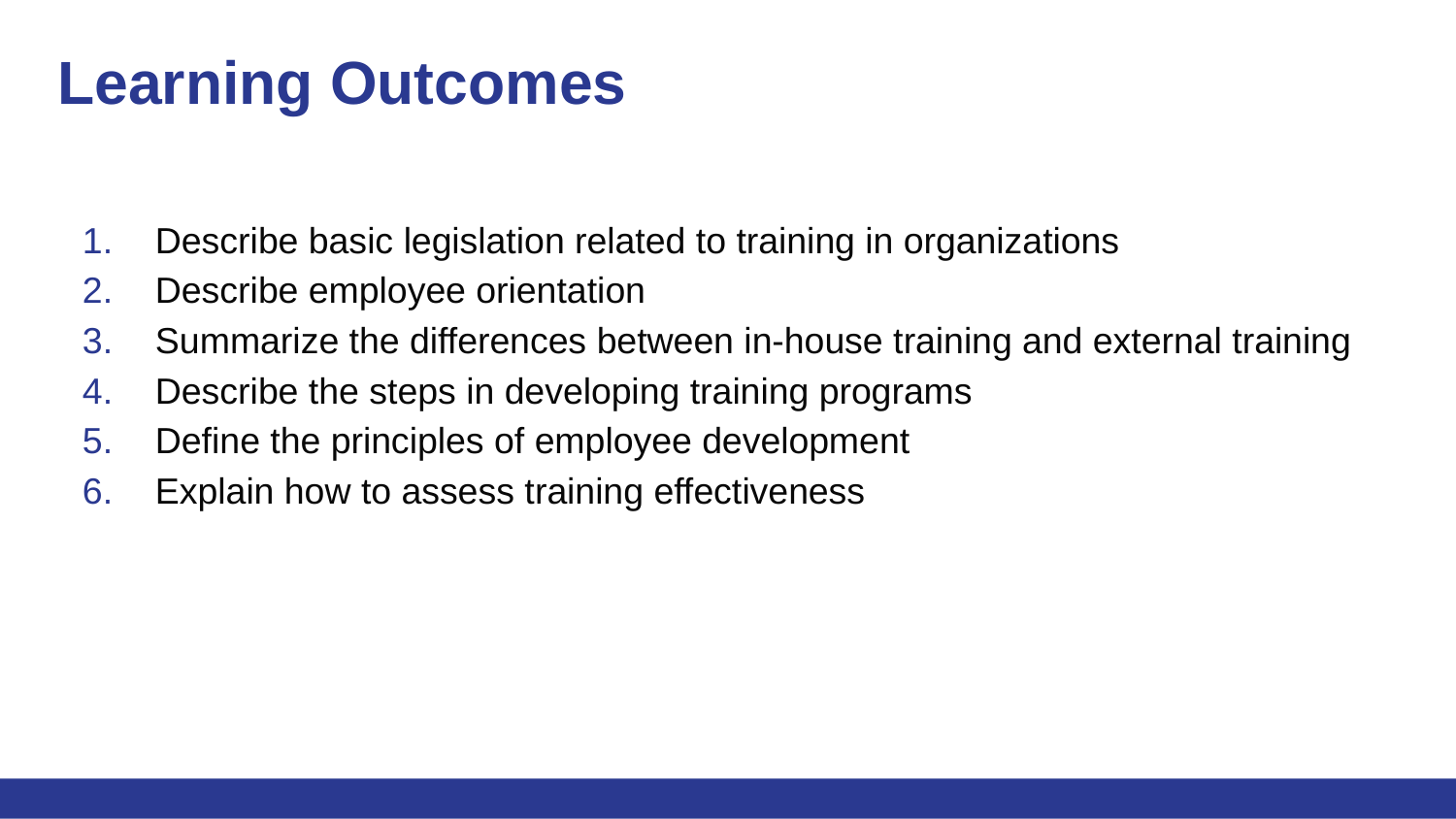

# Learning Outcomes
Describe basic legislation related to training in organizations
Describe employee orientation
Summarize the differences between in-house training and external training
Describe the steps in developing training programs
Define the principles of employee development
Explain how to assess training effectiveness